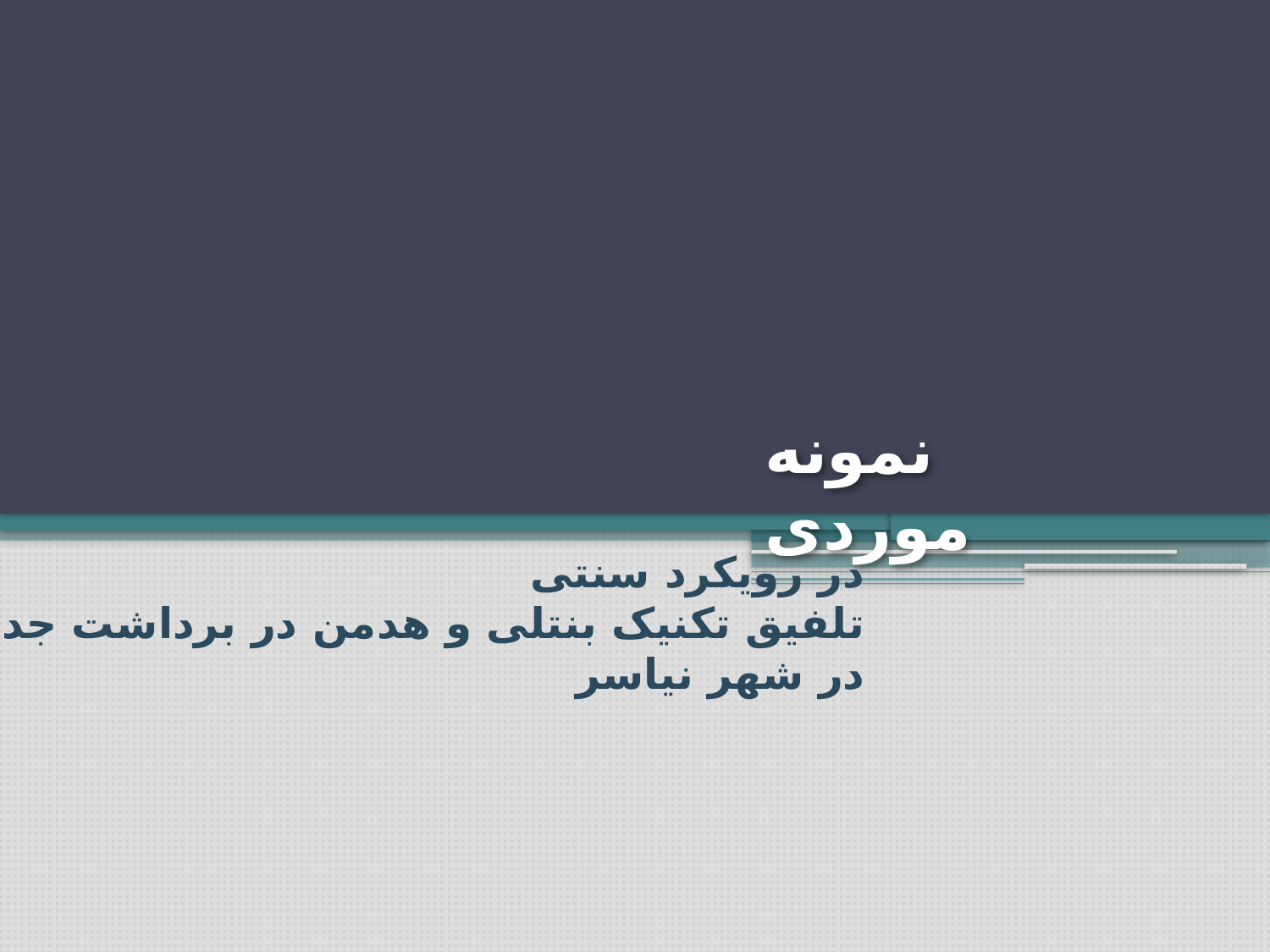

نمونه موردی
در رویکرد سنتی
تلفیق تکنیک بنتلی و هدمن در برداشت جداره
در شهر نیاسر